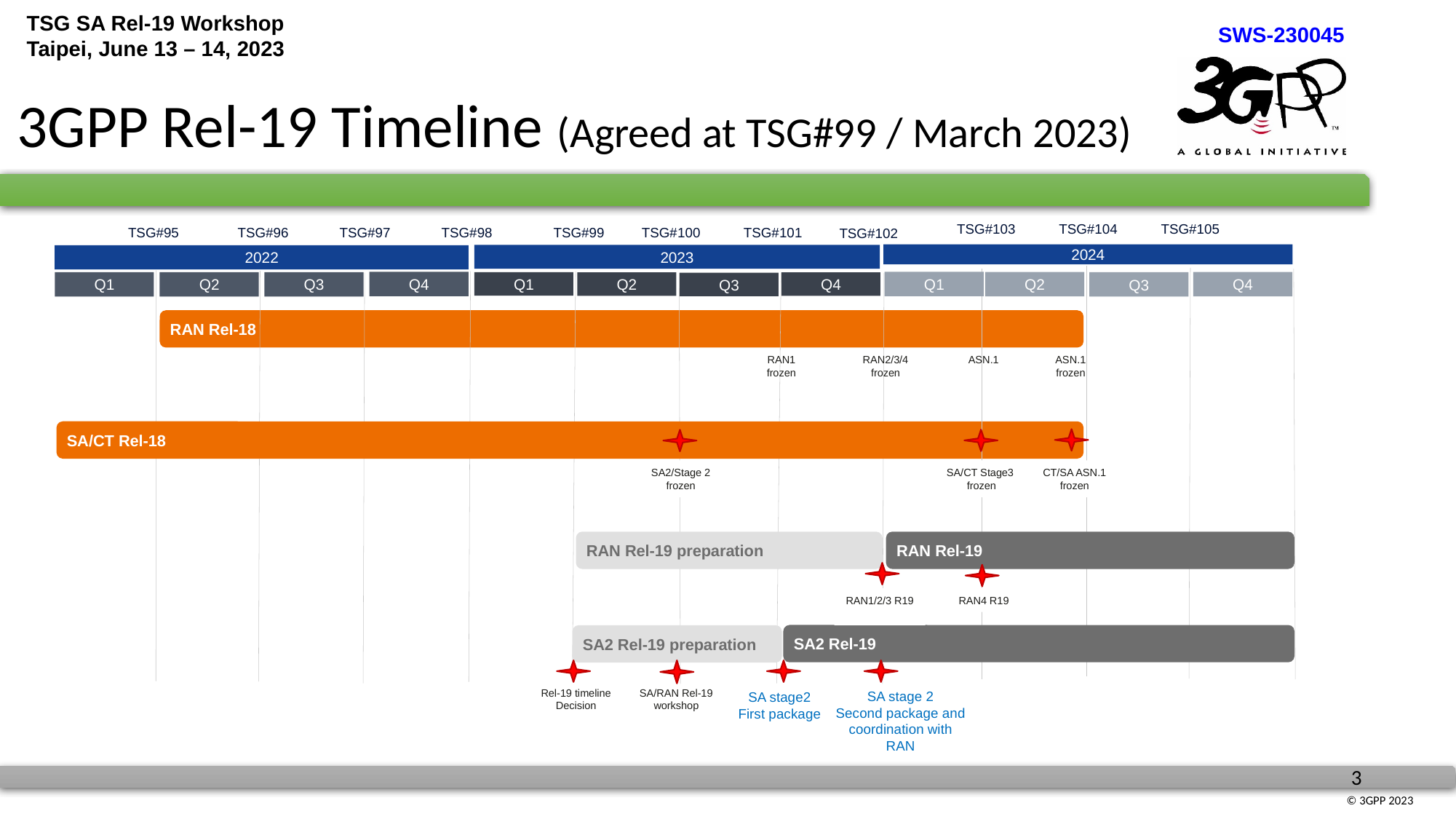

# 3GPP Rel-19 Timeline (Agreed at TSG#99 / March 2023)
TSG#103
TSG#104
TSG#105
TSG#95
TSG#96
TSG#97
TSG#98
TSG#99
TSG#100
TSG#101
TSG#102
2024
2023
2022
Q4
Q1
Q4
Q2
Q1
Q2
Q3
Q1
Q3
Q2
Q4
Q3
RAN Rel-18
RAN1
frozen
RAN2/3/4
frozen
ASN.1
ASN.1
frozen
SA/CT Rel-18

SA2/Stage 2
frozen
SA/CT Stage3
frozen
CT/SA ASN.1
frozen
RAN Rel-19 preparation
RAN Rel-19

RAN4 R19
RAN1/2/3 R19
SA2 Rel-19
SA2 Rel-19 preparation

Rel-19 timeline
Decision
SA/RAN Rel-19 workshop
SA stage 2
Second package and coordination with RAN
SA stage2
First package